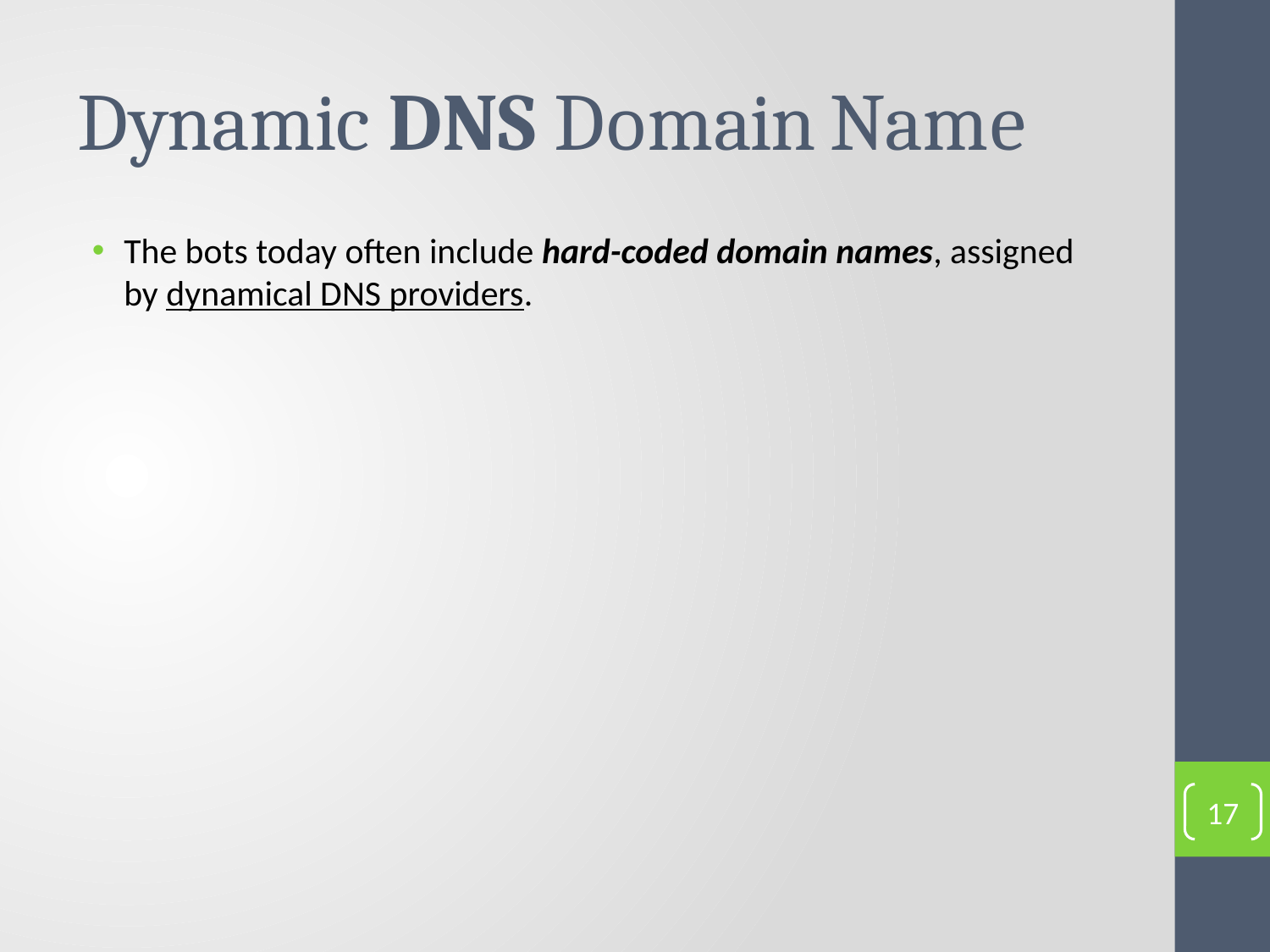

# Dynamic DNS Domain Name
The bots today often include hard-coded domain names, assigned by dynamical DNS providers.
17